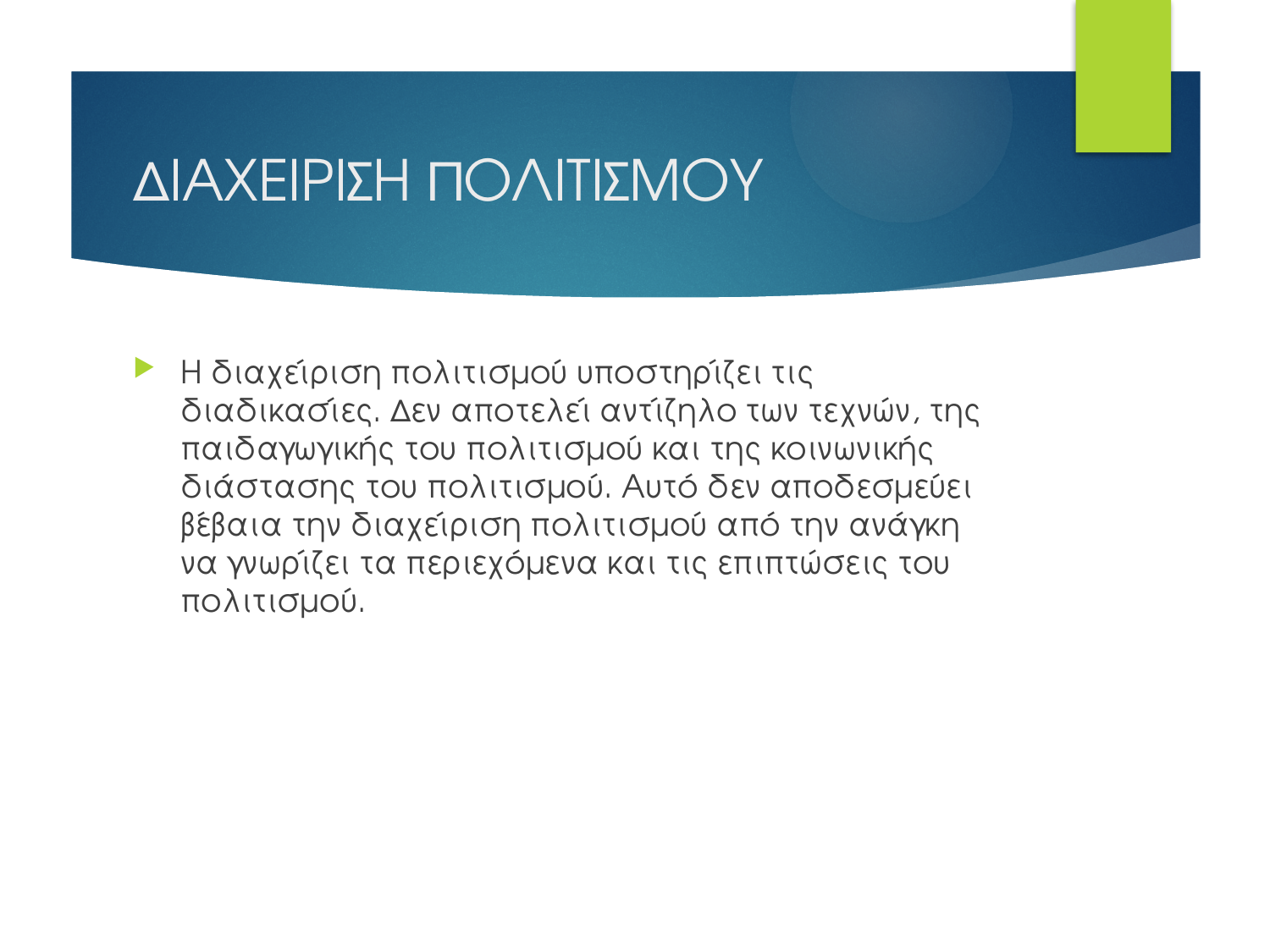

# ΔΙΑΧΕΙΡΙΣΗ ΠΟΛΙΤΙΣΜΟΥ
Η διαχείριση πολιτισμού υποστηρίζει τις διαδικασίες. Δεν αποτελεί αντίζηλο των τεχνών, της παιδαγωγικής του πολιτισμού και της κοινωνικής διάστασης του πολιτισμού. Αυτό δεν αποδεσμεύει βέβαια την διαχείριση πολιτισμού από την ανάγκη να γνωρίζει τα περιεχόμενα και τις επιπτώσεις του πολιτισμού.